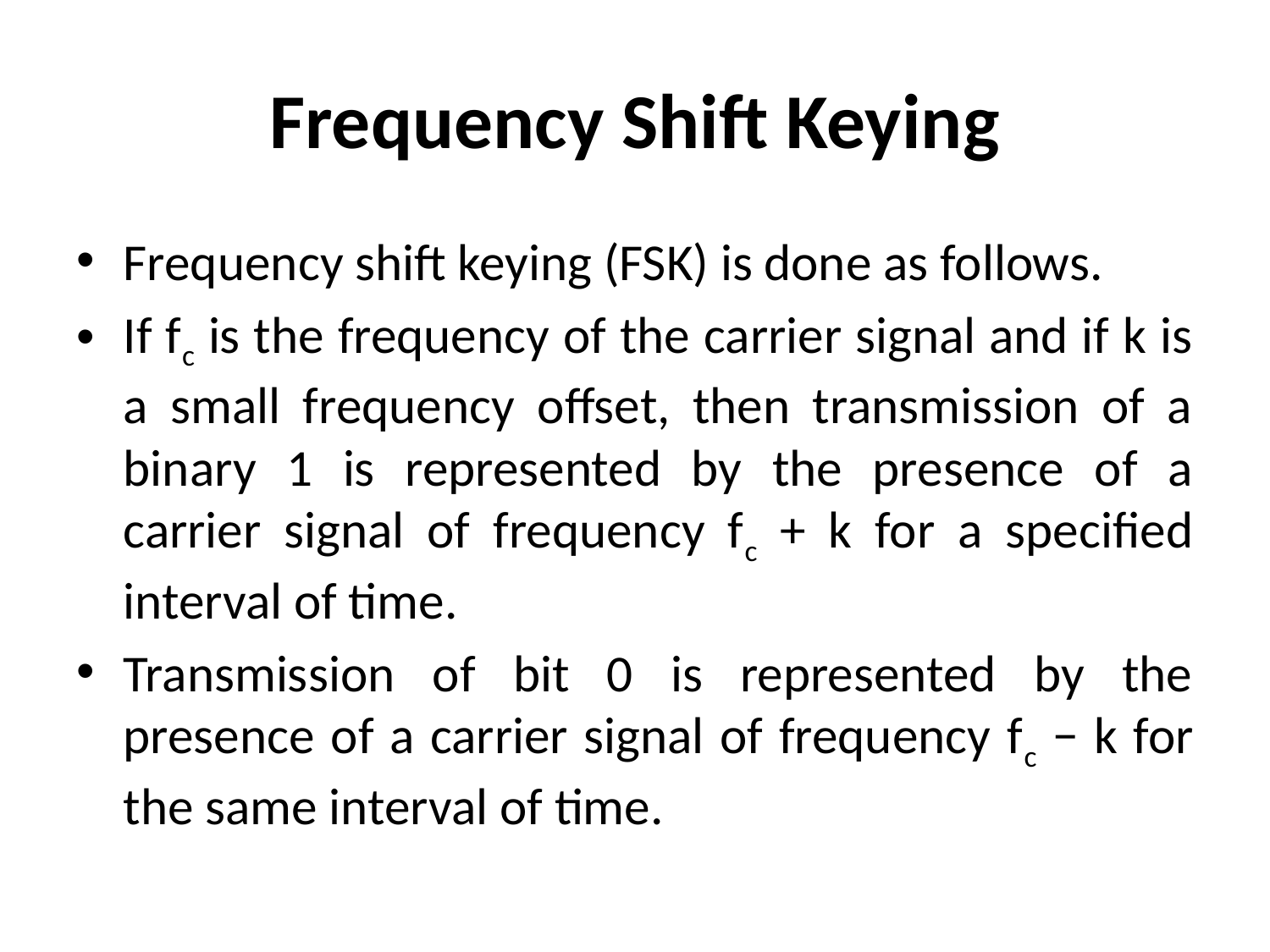

# Frequency Shift Keying
Frequency shift keying (FSK) is done as follows.
If fc is the frequency of the carrier signal and if k is a small frequency offset, then transmission of a binary 1 is represented by the presence of a carrier signal of frequency fc + k for a specified interval of time.
Transmission of bit 0 is represented by the presence of a carrier signal of frequency fc − k for the same interval of time.